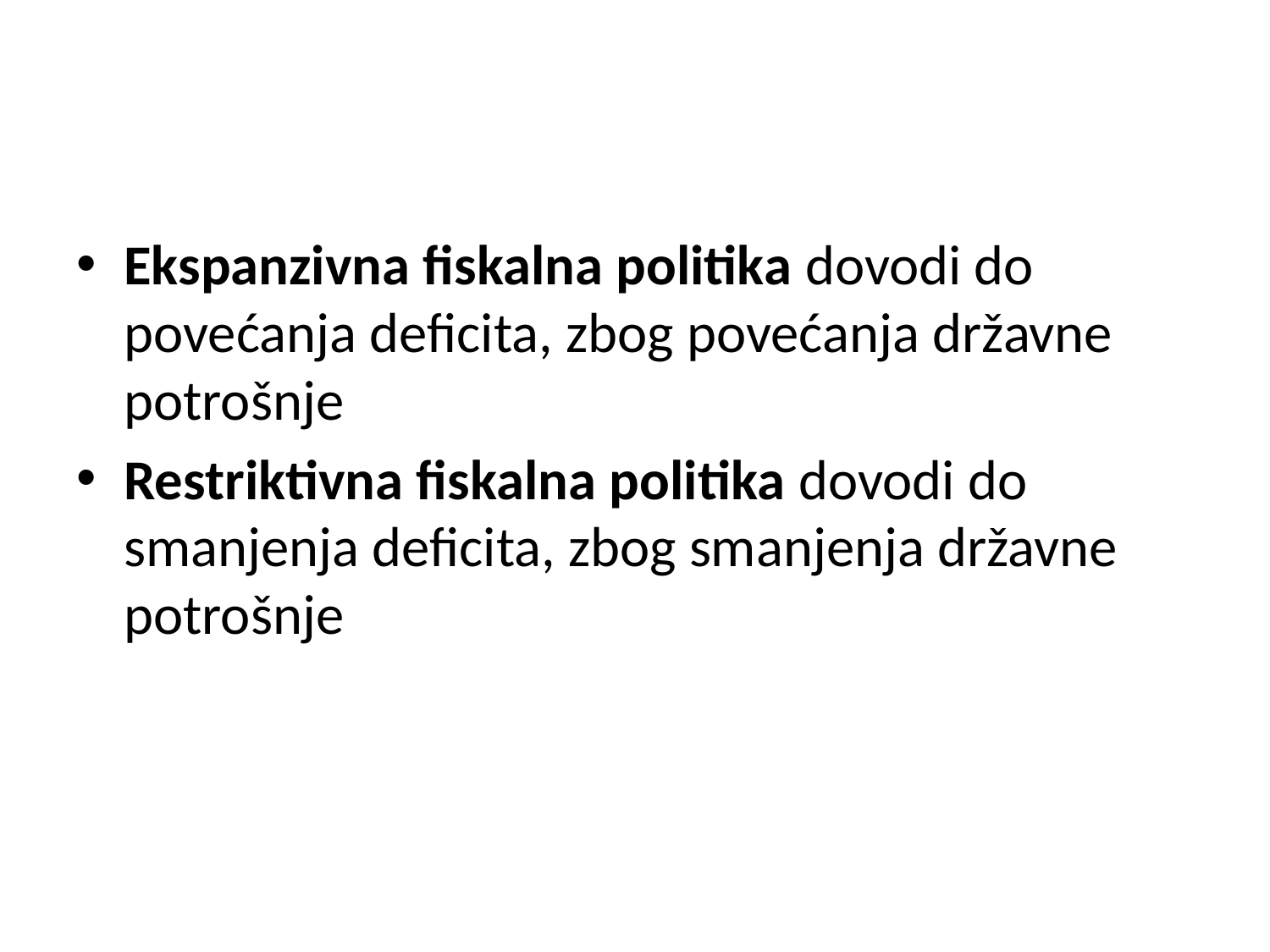

Ekspanzivna fiskalna politika dovodi do povećanja deficita, zbog povećanja državne potrošnje
Restriktivna fiskalna politika dovodi do smanjenja deficita, zbog smanjenja državne potrošnje